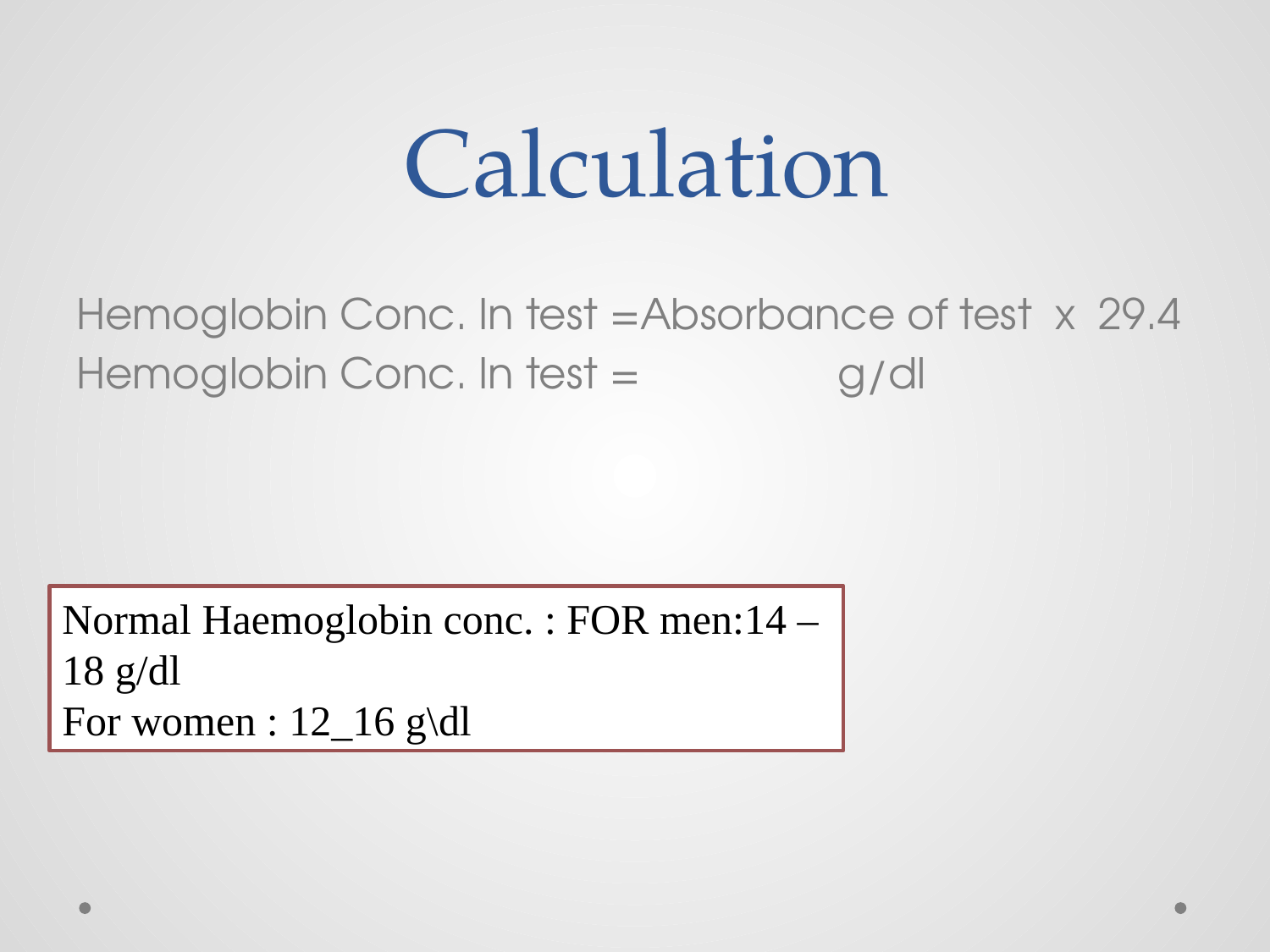

# Calculation

Hemoglobin Conc. In test =Absorbance of test  x  29.4
Hemoglobin Conc. In test =                 g/dl

Normal Haemoglobin conc. : FOR men:14 – 18 g/dl
For women : 12_16 g\dl